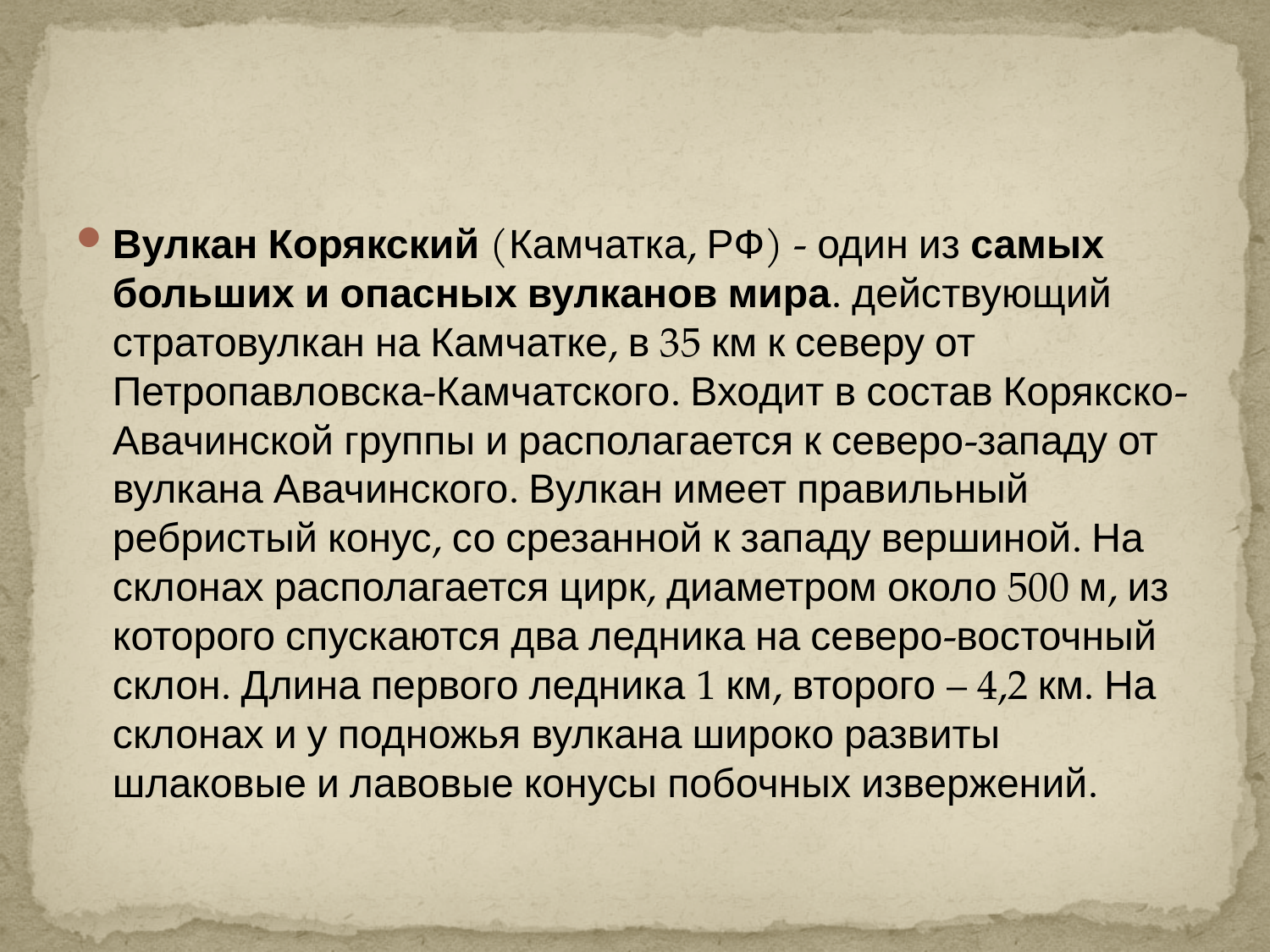

Вулкан Корякский (Камчатка, РФ) - один из самых больших и опасных вулканов мира. действующий стратовулкан на Камчатке, в 35 км к северу от Петропавловска-Камчатского. Входит в состав Корякско-Авачинской группы и располагается к северо-западу от вулкана Авачинского. Вулкан имеет правильный ребристый конус, со срезанной к западу вершиной. На склонах располагается цирк, диаметром около 500 м, из которого спускаются два ледника на северо-восточный склон. Длина первого ледника 1 км, второго – 4,2 км. На склонах и у подножья вулкана широко развиты шлаковые и лавовые конусы побочных извержений.